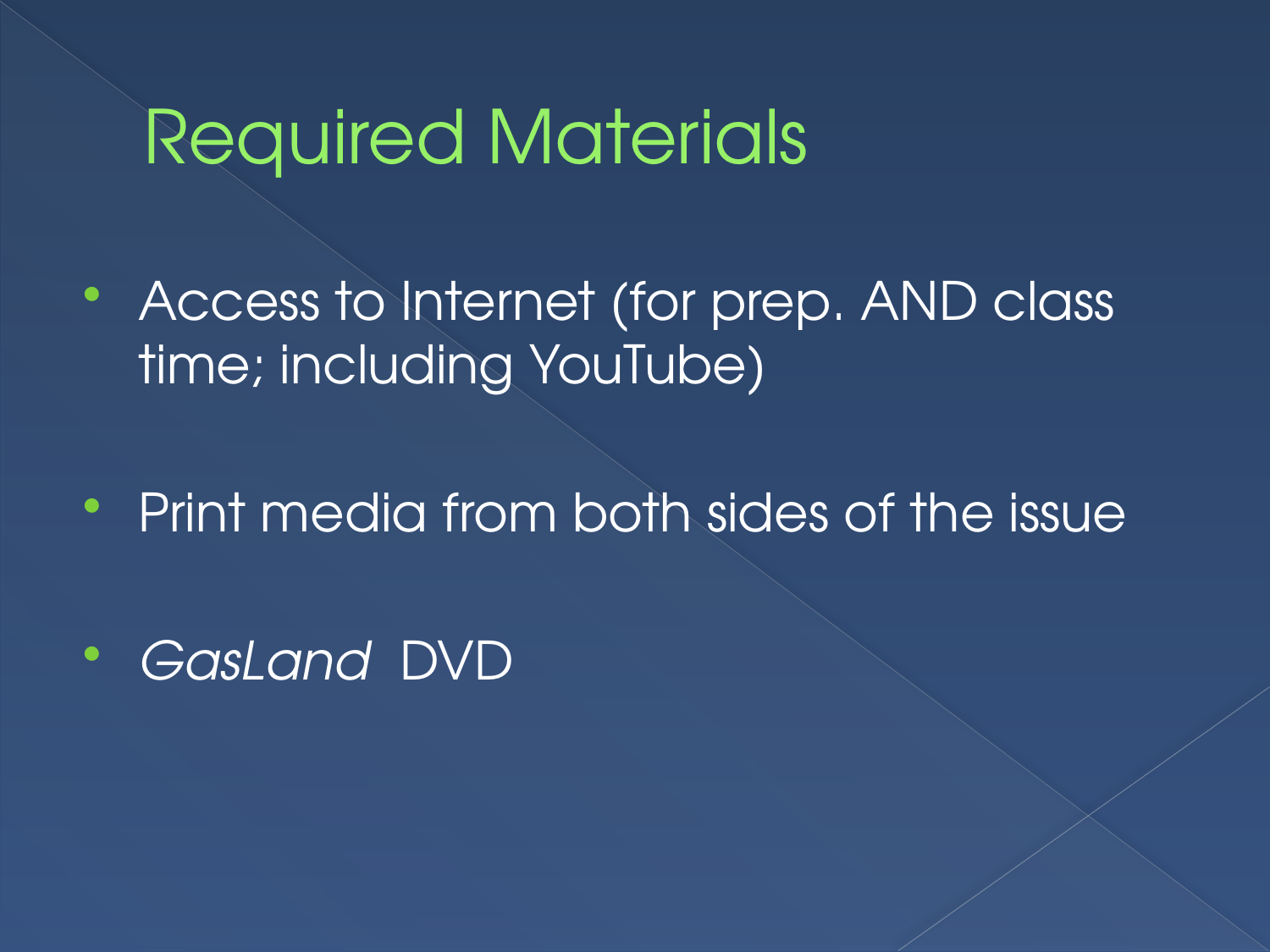

# Required Materials
Access to Internet (for prep. AND class time; including YouTube)

Print media from both sides of the issue

GasLand  DVD